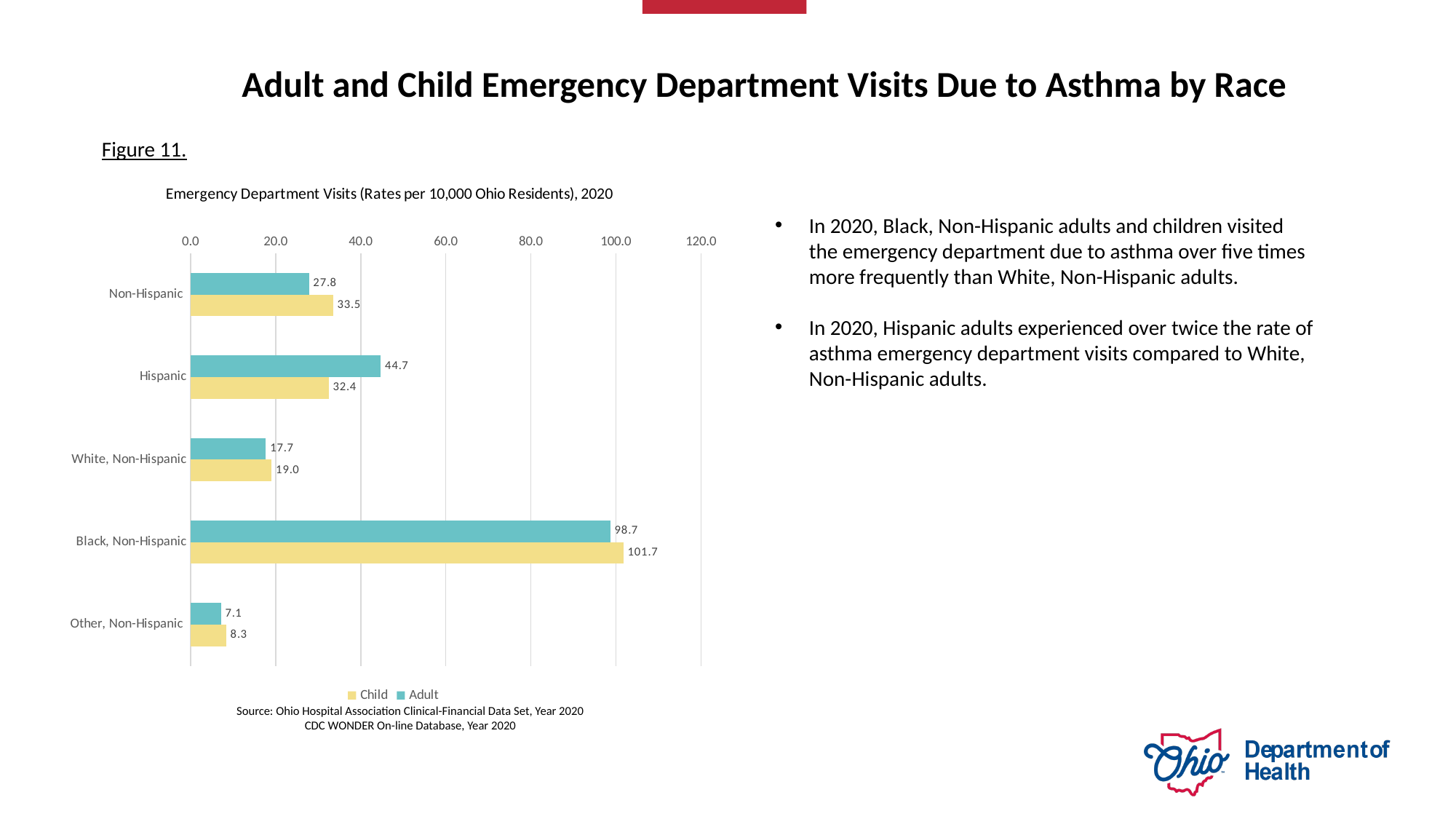

# Adult and Child Emergency Department Visits Due to Asthma by Race
Figure 11.

### Chart: Emergency Department Visits (Rates per 10,000 Ohio Residents), 2020

| Category | Adult | Child |
|---|---|---|
| Non-Hispanic  | 27.81 | 33.49 |
| Hispanic | 44.69 | 32.43 |
| White, Non-Hispanic | 17.66 | 19.03 |
| Black, Non-Hispanic | 98.66 | 101.72 |
| Other, Non-Hispanic  | 7.12 | 8.33 |
In 2020, Black, Non-Hispanic adults and children visited the emergency department due to asthma over five times more frequently than White, Non-Hispanic adults.

In 2020, Hispanic adults experienced over twice the rate of asthma emergency department visits compared to White, Non-Hispanic adults.

Source: Ohio Hospital Association Clinical-Financial Data Set, Year 2020
CDC WONDER On-line Database, Year 2020